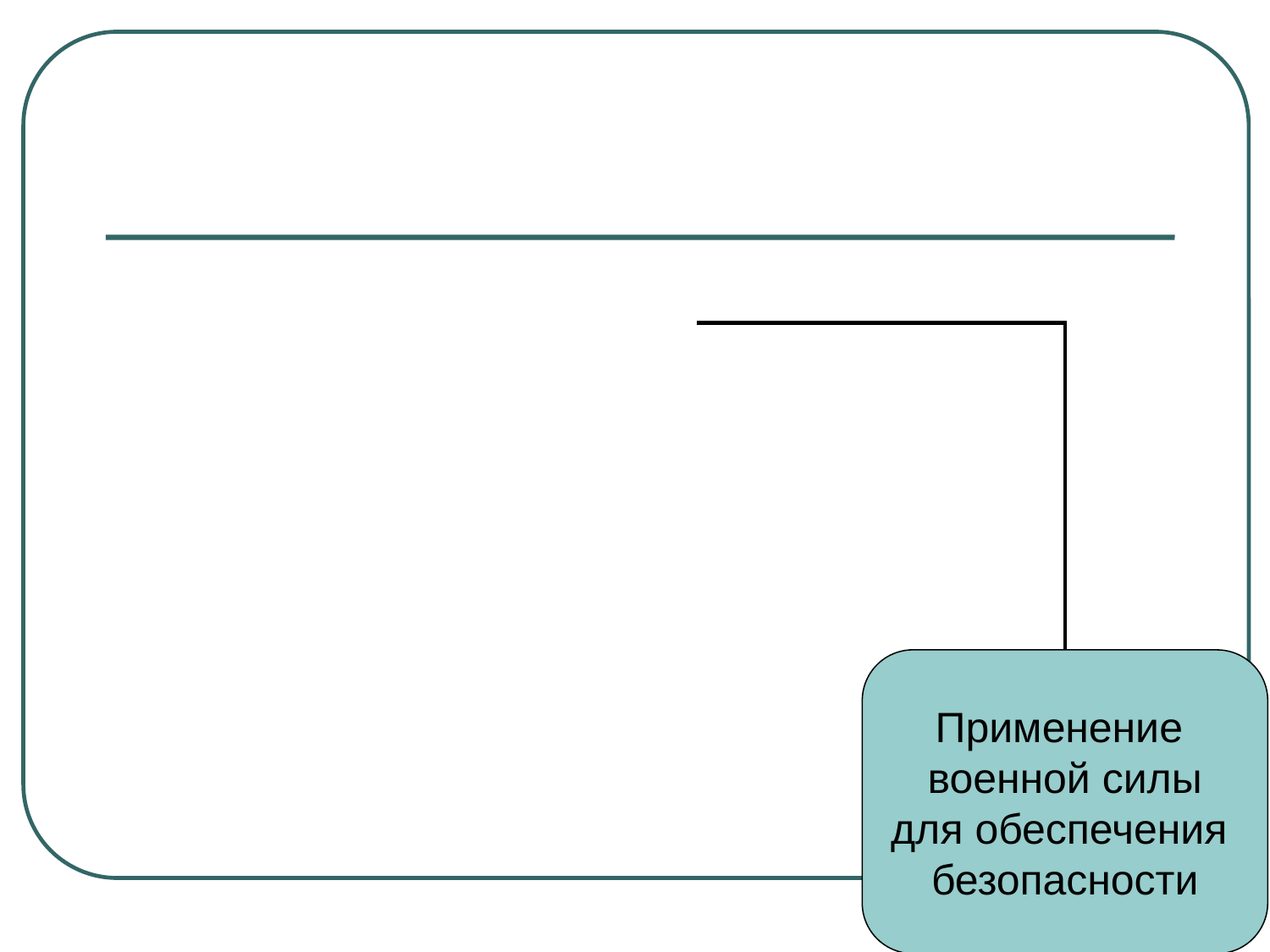

Основные направления
деятельности ВС РФ
Сдерживание военных
и военно-политических угроз
Обеспечение экономических
или политических интересов
России
Осуществление силовых
операций в мирное время
Применение
военной силы
для обеспечения
безопасности